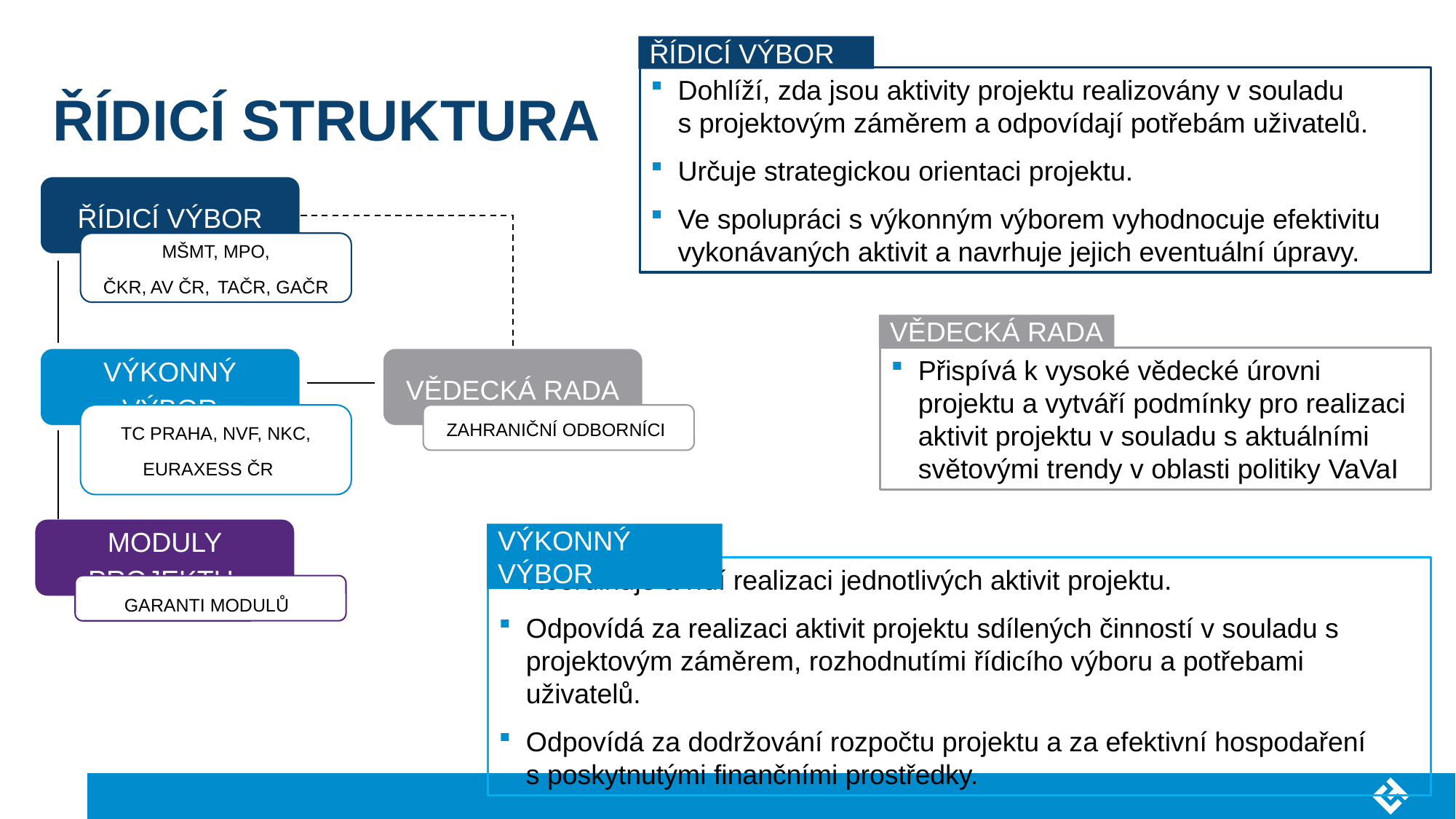

ŘÍDICÍ VÝBOR
Dohlíží, zda jsou aktivity projektu realizovány v souladu s projektovým záměrem a odpovídají potřebám uživatelů.
Určuje strategickou orientaci projektu.
Ve spolupráci s výkonným výborem vyhodnocuje efektivitu vykonávaných aktivit a navrhuje jejich eventuální úpravy.
# Řídicí struktura

ŘÍDICÍ VÝBOR
MŠMT, MPO,
ČKR, AV ČR, TAČR, GAČR
VÝKONNÝ VÝBOR
VĚDECKÁ RADA
TC PRAHA, NVF, NKC, EURAXESS ČR
ZAHRANIČNÍ ODBORNÍCI
MODULY PROJEKTU
GARANTI MODULŮ
VĚDECKÁ RADA
Přispívá k vysoké vědecké úrovni projektu a vytváří podmínky pro realizaci aktivit projektu v souladu s aktuálními světovými trendy v oblasti politiky VaVaI
VÝKONNÝ VÝBOR
Koordinuje a řídí realizaci jednotlivých aktivit projektu.
Odpovídá za realizaci aktivit projektu sdílených činností v souladu s projektovým záměrem, rozhodnutími řídicího výboru a potřebami uživatelů.
Odpovídá za dodržování rozpočtu projektu a za efektivní hospodaření s poskytnutými finančními prostředky.